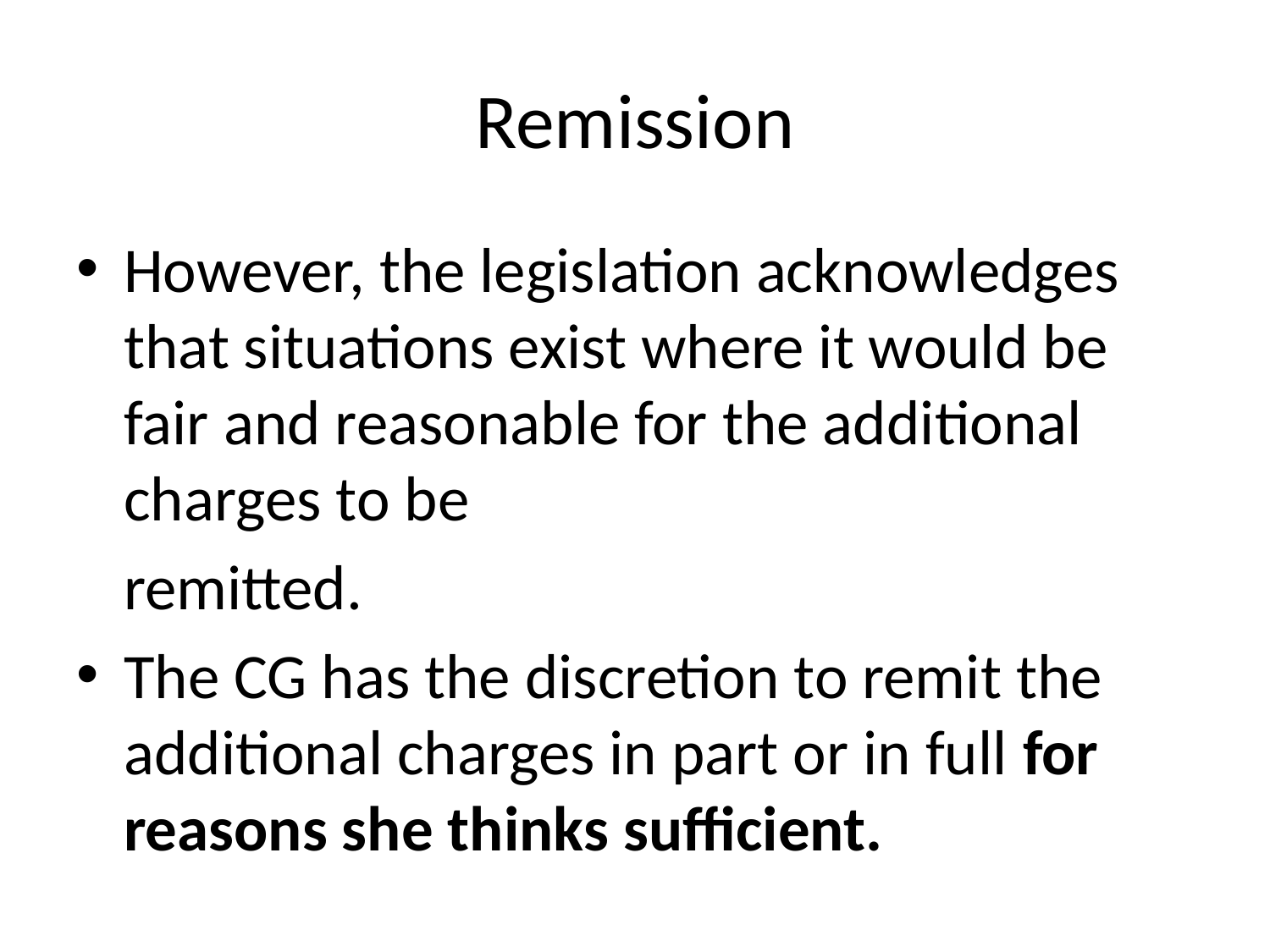

# Remission
However, the legislation acknowledges that situations exist where it would be fair and reasonable for the additional charges to be
	remitted.
The CG has the discretion to remit the additional charges in part or in full for reasons she thinks sufficient.